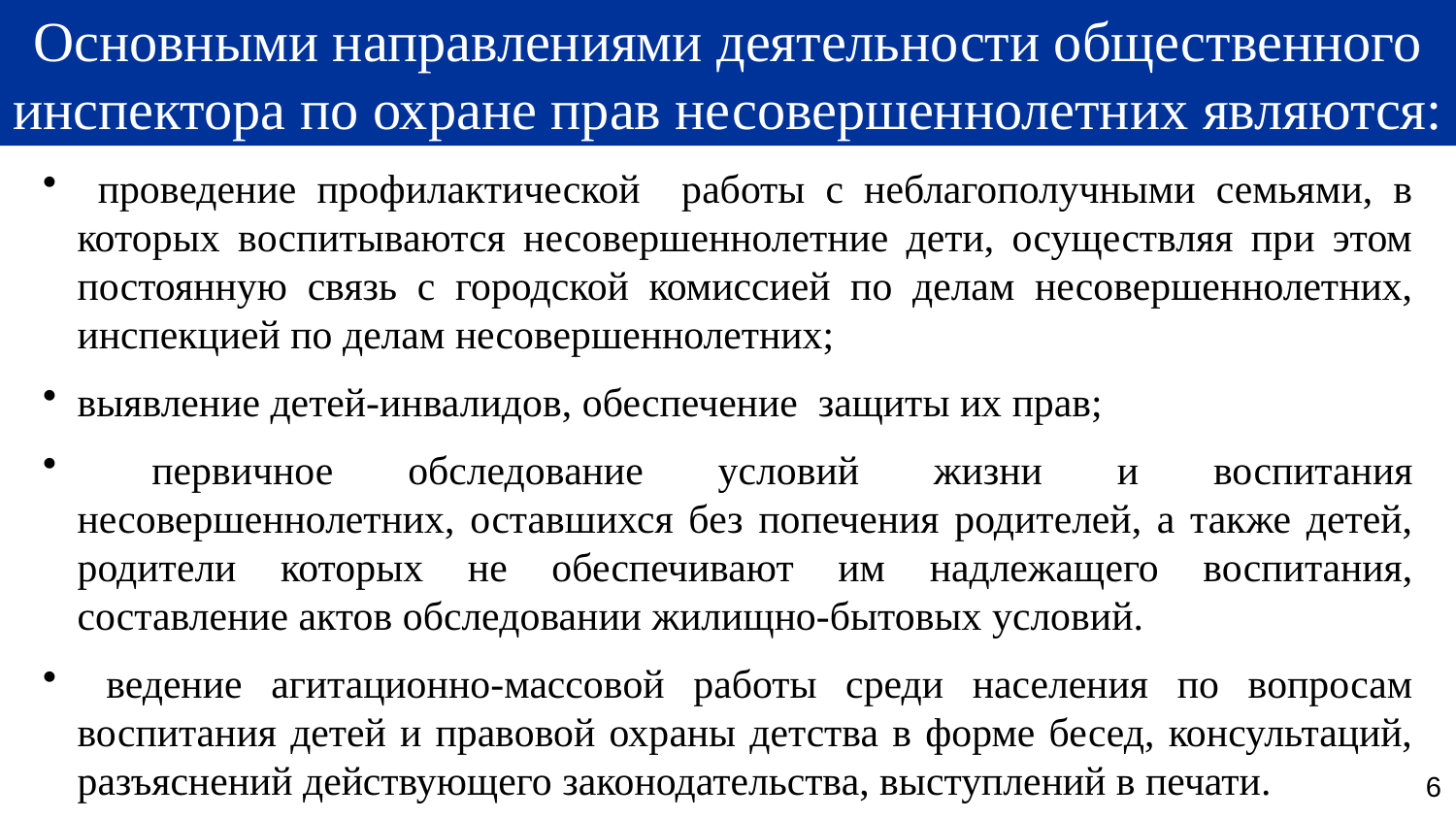

Основными направлениями деятельности общественного
 инспектора по охране прав несовершеннолетних являются:
 проведение профилактической  работы с неблагополучными семьями, в которых воспитываются несовершеннолетние дети, осуществляя при этом постоянную связь с городской комиссией по делам несовершеннолетних, инспекцией по делам несовершеннолетних;

выявление детей-инвалидов, обеспечение  защиты их прав;

 первичное обследование условий жизни и воспитания несовершеннолетних, оставшихся без попечения родителей, а также детей, родители которых не обеспечивают им надлежащего воспитания, составление актов обследовании жилищно-бытовых условий.

 ведение агитационно-массовой работы среди населения по вопросам воспитания детей и правовой охраны детства в форме бесед, консультаций, разъяснений действующего законодательства, выступлений в печати.

6